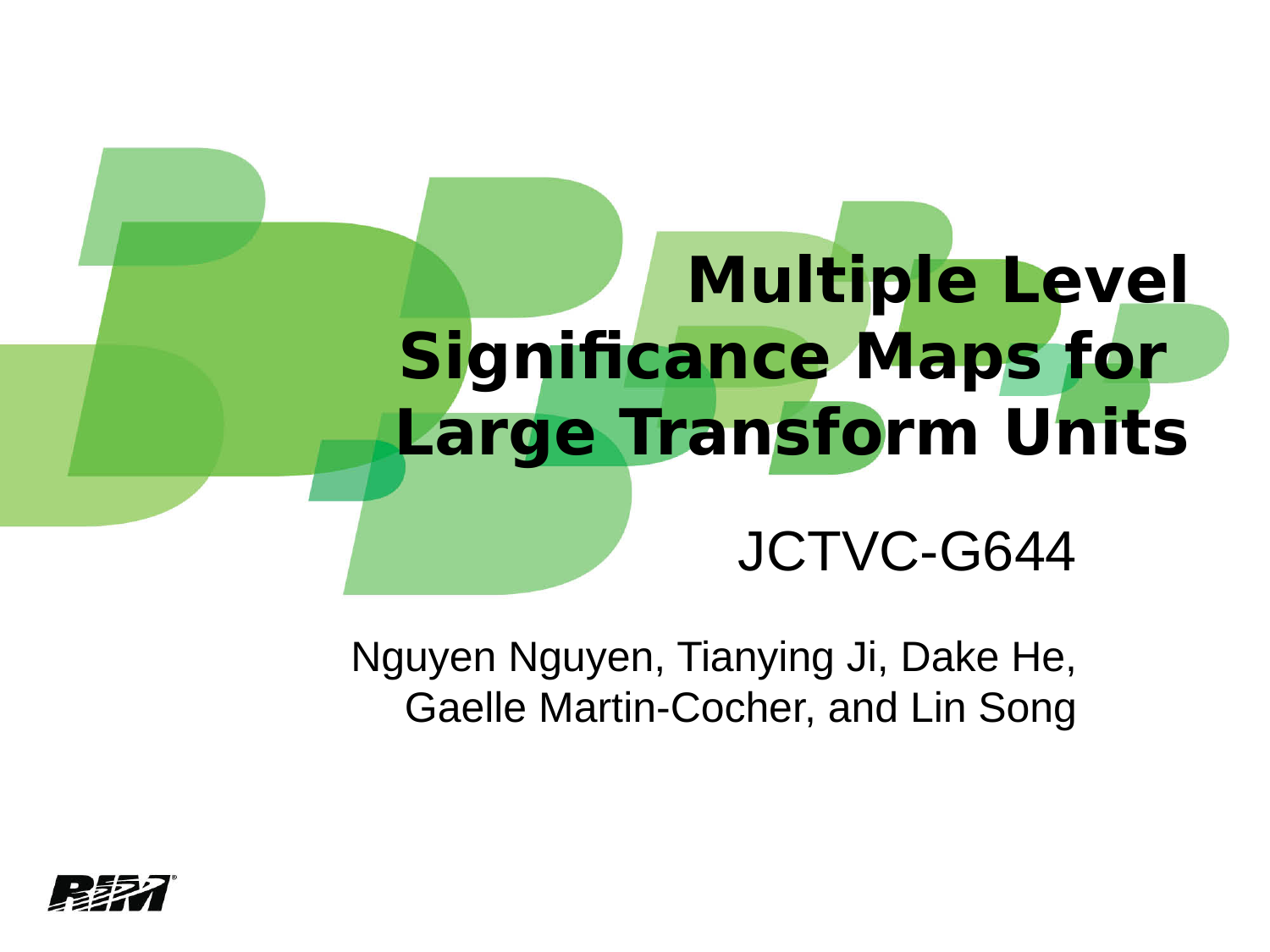

# Multiple Level Significance Maps for Large Transform Units
JCTVC-G644

Nguyen Nguyen, Tianying Ji, Dake He, Gaelle Martin-Cocher, and Lin Song